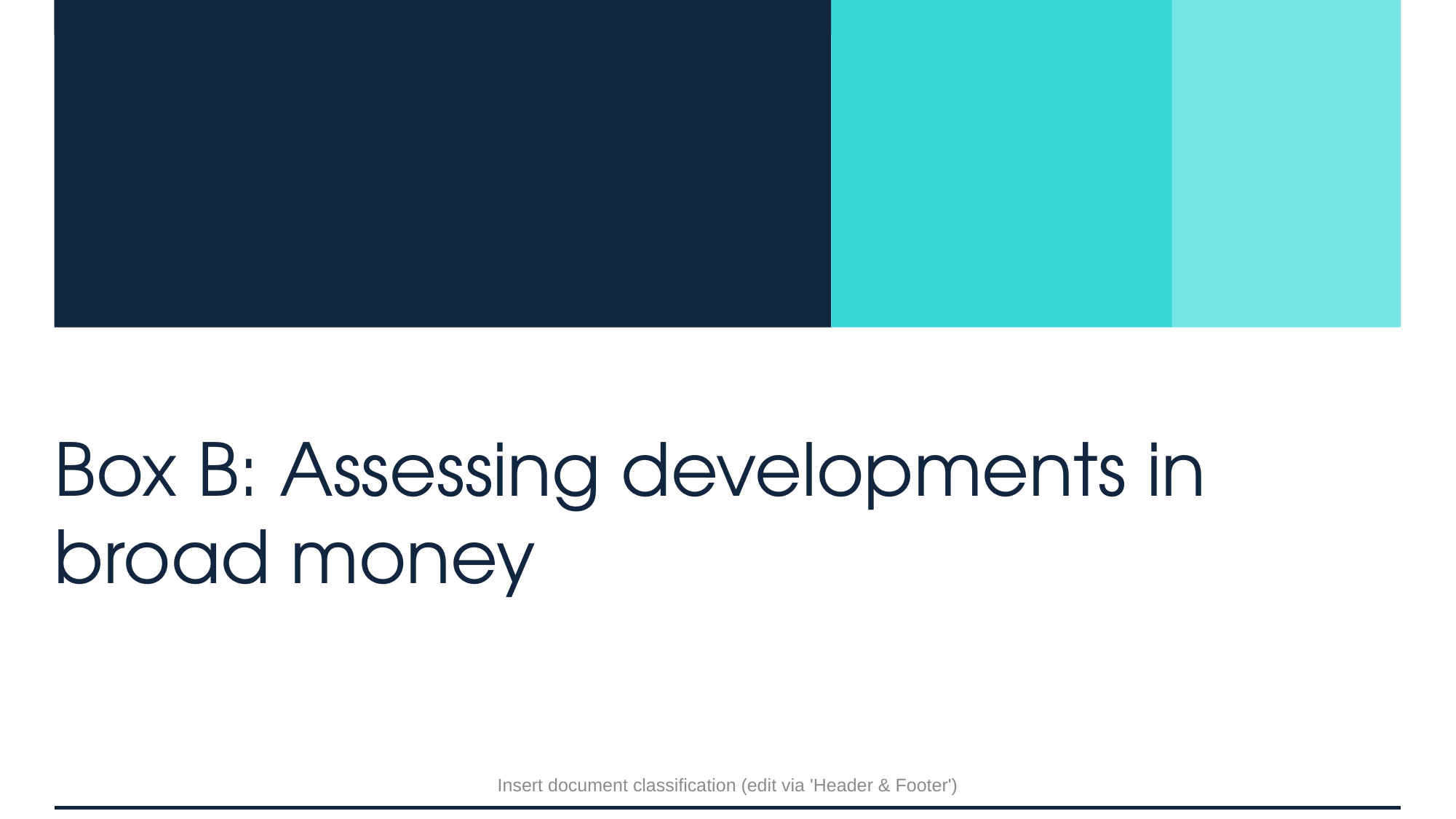

# Box B: Assessing developments in broad money
Insert document classification (edit via 'Header & Footer')